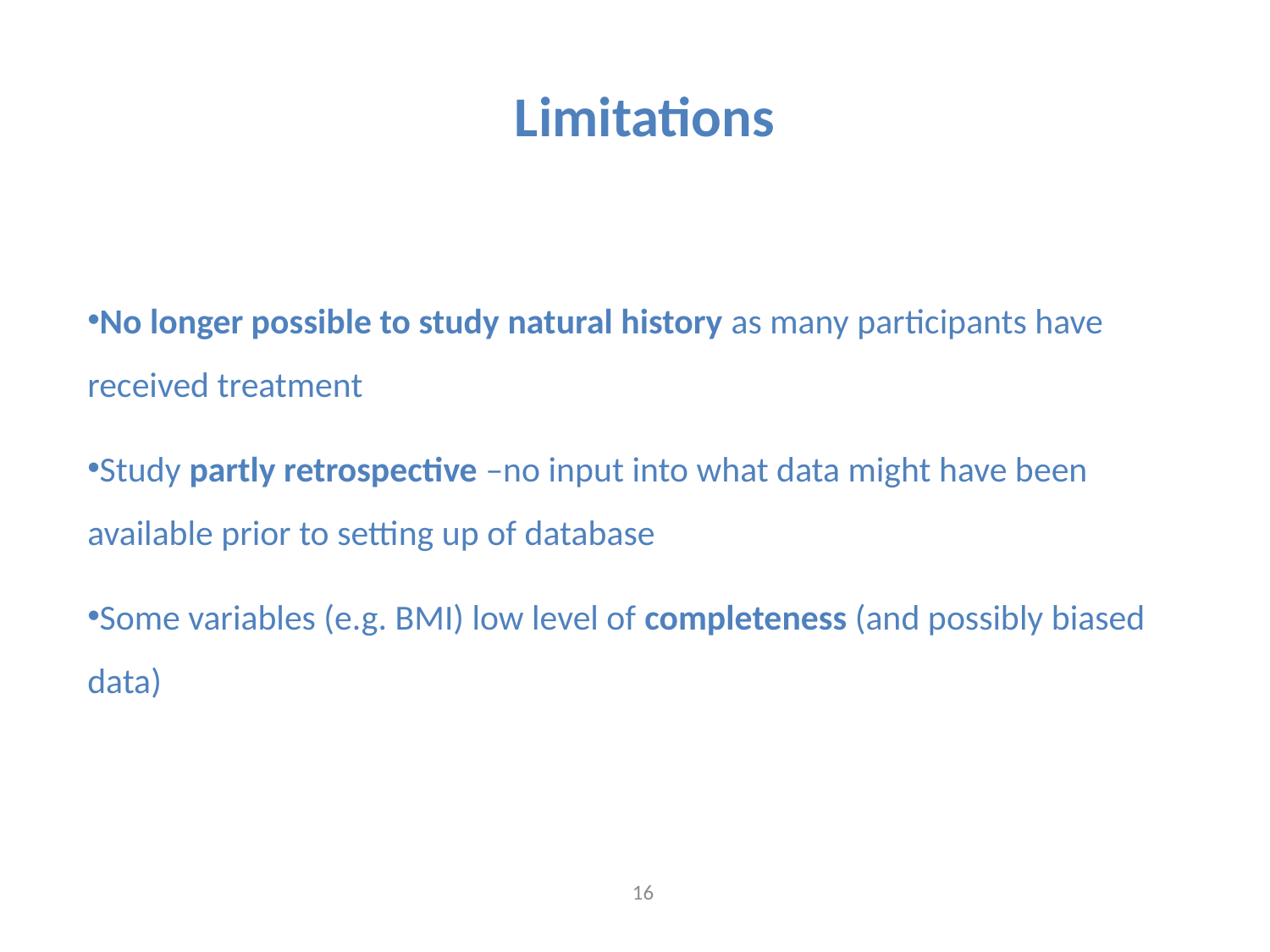

Limitations

No longer possible to study natural history as many participants have received treatment
Study partly retrospective –no input into what data might have been available prior to setting up of database
Some variables (e.g. BMI) low level of completeness (and possibly biased data)
16